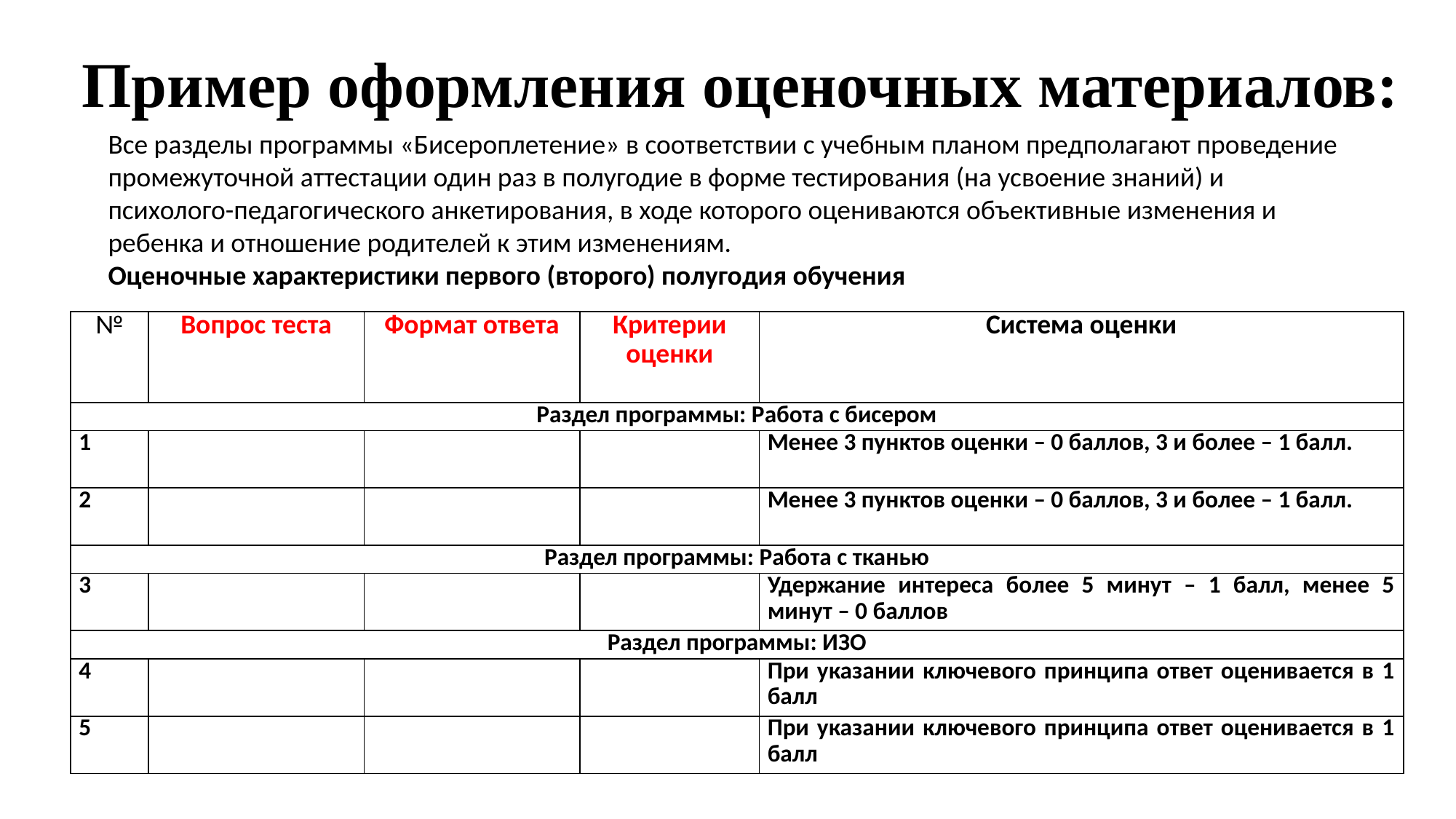

# Пример оформления оценочных материалов:
Все разделы программы «Бисероплетение» в соответствии с учебным планом предполагают проведение промежуточной аттестации один раз в полугодие в форме тестирования (на усвоение знаний) и психолого-педагогического анкетирования, в ходе которого оцениваются объективные изменения и ребенка и отношение родителей к этим изменениям.
Оценочные характеристики первого (второго) полугодия обучения
| № | Вопрос теста | Формат ответа | Критерии оценки | Система оценки |
| --- | --- | --- | --- | --- |
| Раздел программы: Работа с бисером |  |  |  |  |
| 1 |  |  |  | Менее 3 пунктов оценки – 0 баллов, 3 и более – 1 балл. |
| 2 |  |  |  | Менее 3 пунктов оценки – 0 баллов, 3 и более – 1 балл. |
| Раздел программы: Работа с тканью |  |  |  |  |
| 3 |  |  |  | Удержание интереса более 5 минут – 1 балл, менее 5 минут – 0 баллов |
| Раздел программы: ИЗО |  |  |  |  |
| 4 |  |  |  | При указании ключевого принципа ответ оценивается в 1 балл |
| 5 |  |  |  | При указании ключевого принципа ответ оценивается в 1 балл |